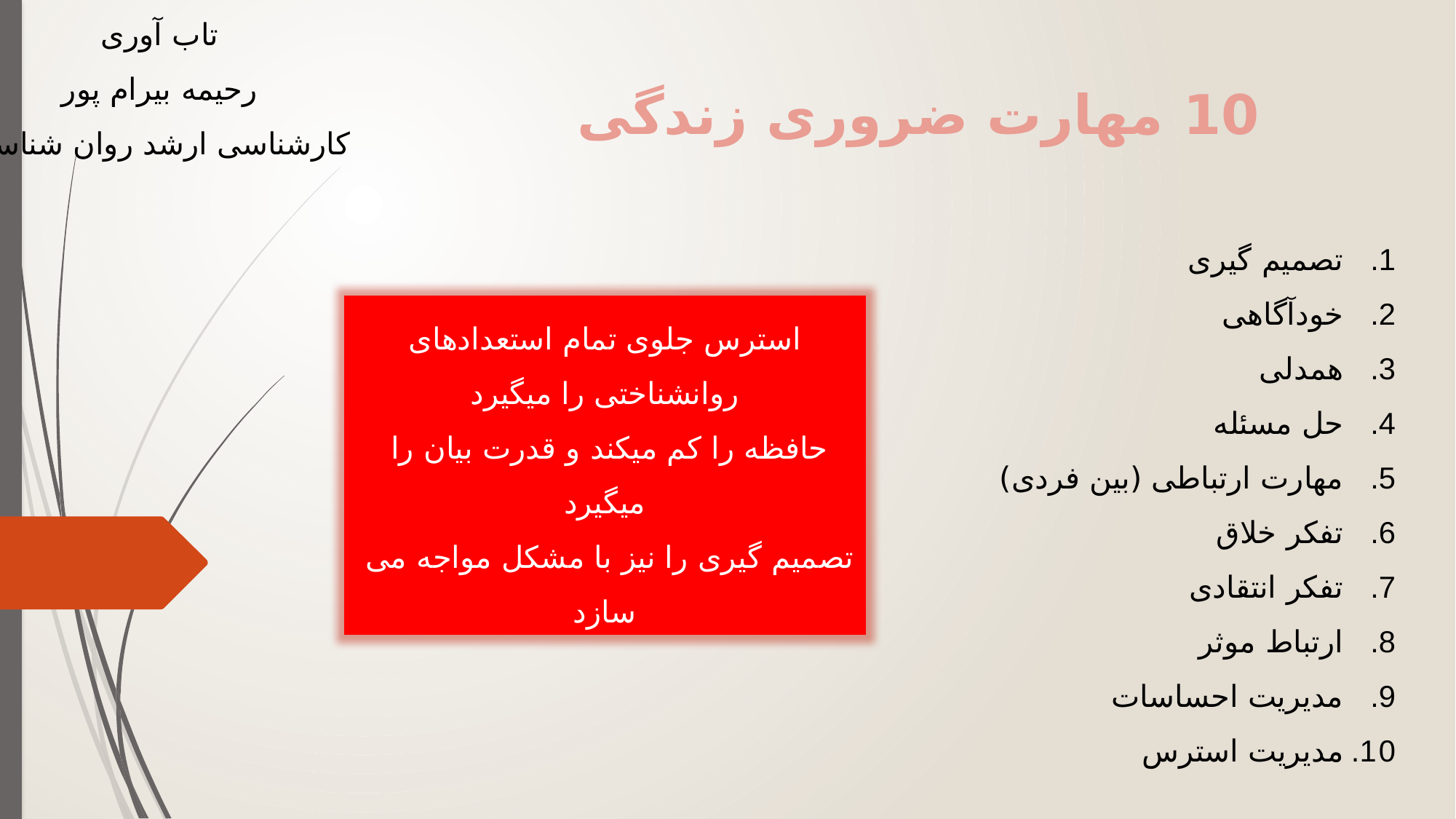

تاب آوری
رحیمه بیرام پور
کارشناسی ارشد روان شناسی
10 مهارت ضروری زندگی

تصمیم گیری
خودآگاهی
همدلی
حل مسئله
مهارت ارتباطی (بین فردی)
تفکر خلاق
تفکر انتقادی
ارتباط موثر
مدیریت احساسات
مدیریت استرس
استرس جلوی تمام استعدادهای روانشناختی را میگیرد
 حافظه را کم میکند و قدرت بیان را میگیرد
 تصمیم گیری را نیز با مشکل مواجه می سازد